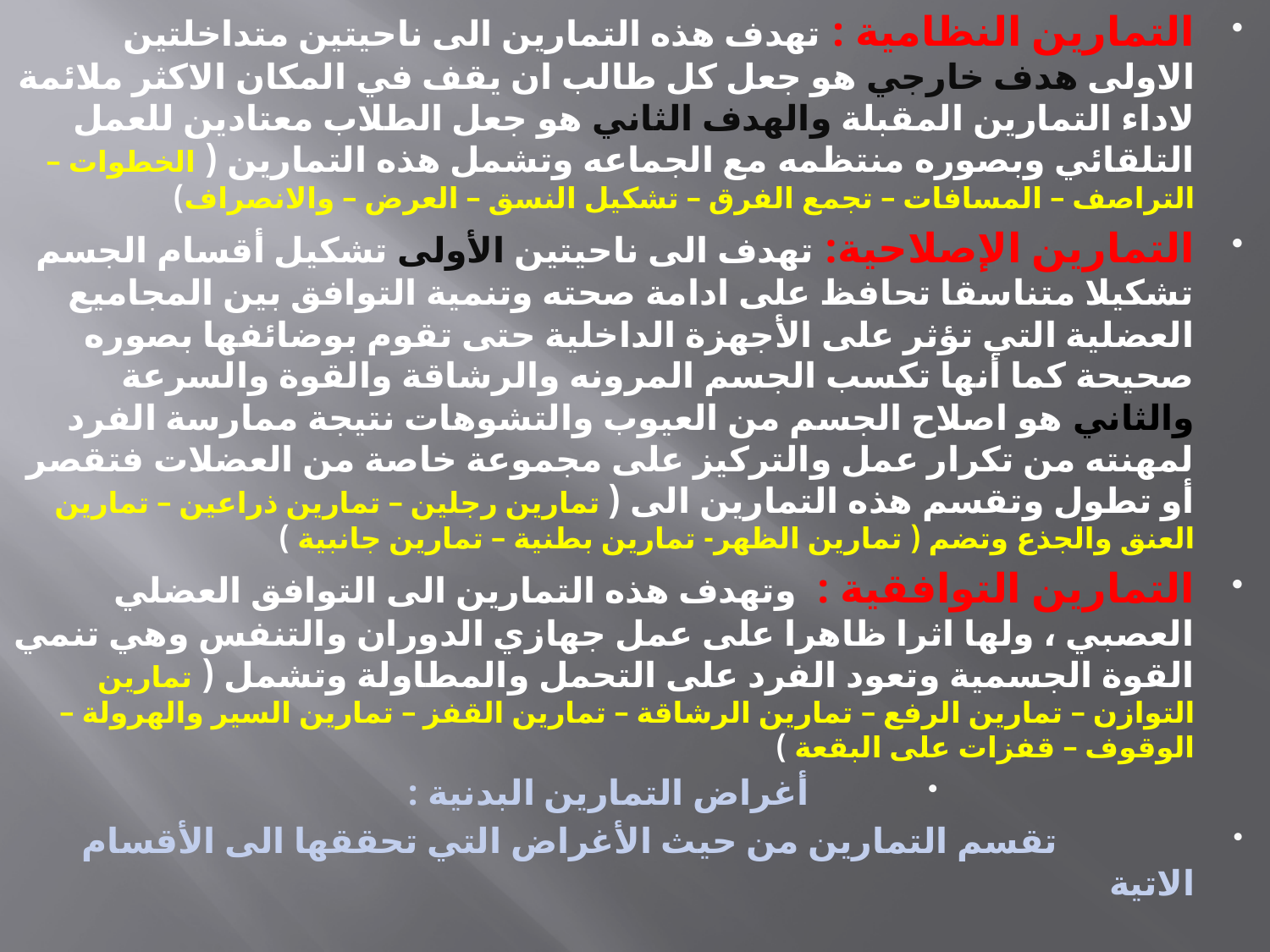

التمارين النظامية : تهدف هذه التمارين الى ناحيتين متداخلتين الاولى هدف خارجي هو جعل كل طالب ان يقف في المكان الاكثر ملائمة لاداء التمارين المقبلة والهدف الثاني هو جعل الطلاب معتادين للعمل التلقائي وبصوره منتظمه مع الجماعه وتشمل هذه التمارين ( الخطوات – التراصف – المسافات – تجمع الفرق – تشكيل النسق – العرض – والانصراف)
التمارين الإصلاحية: تهدف الى ناحيتين الأولى تشكيل أقسام الجسم تشكيلا متناسقا تحافظ على ادامة صحته وتنمية التوافق بين المجاميع العضلية التي تؤثر على الأجهزة الداخلية حتى تقوم بوضائفها بصوره صحيحة كما أنها تكسب الجسم المرونه والرشاقة والقوة والسرعة والثاني هو اصلاح الجسم من العيوب والتشوهات نتيجة ممارسة الفرد لمهنته من تكرار عمل والتركيز على مجموعة خاصة من العضلات فتقصر أو تطول وتقسم هذه التمارين الى ( تمارين رجلين – تمارين ذراعين – تمارين العنق والجذع وتضم ( تمارين الظهر- تمارين بطنية – تمارين جانبية )
التمارين التوافقية :  وتهدف هذه التمارين الى التوافق العضلي العصبي ، ولها اثرا ظاهرا على عمل جهازي الدوران والتنفس وهي تنمي القوة الجسمية وتعود الفرد على التحمل والمطاولة وتشمل ( تمارين التوازن – تمارين الرفع – تمارين الرشاقة – تمارين القفز – تمارين السير والهرولة – الوقوف – قفزات على البقعة )
أغراض التمارين البدنية :
               تقسم التمارين من حيث الأغراض التي تحققها الى الأقسام الاتية